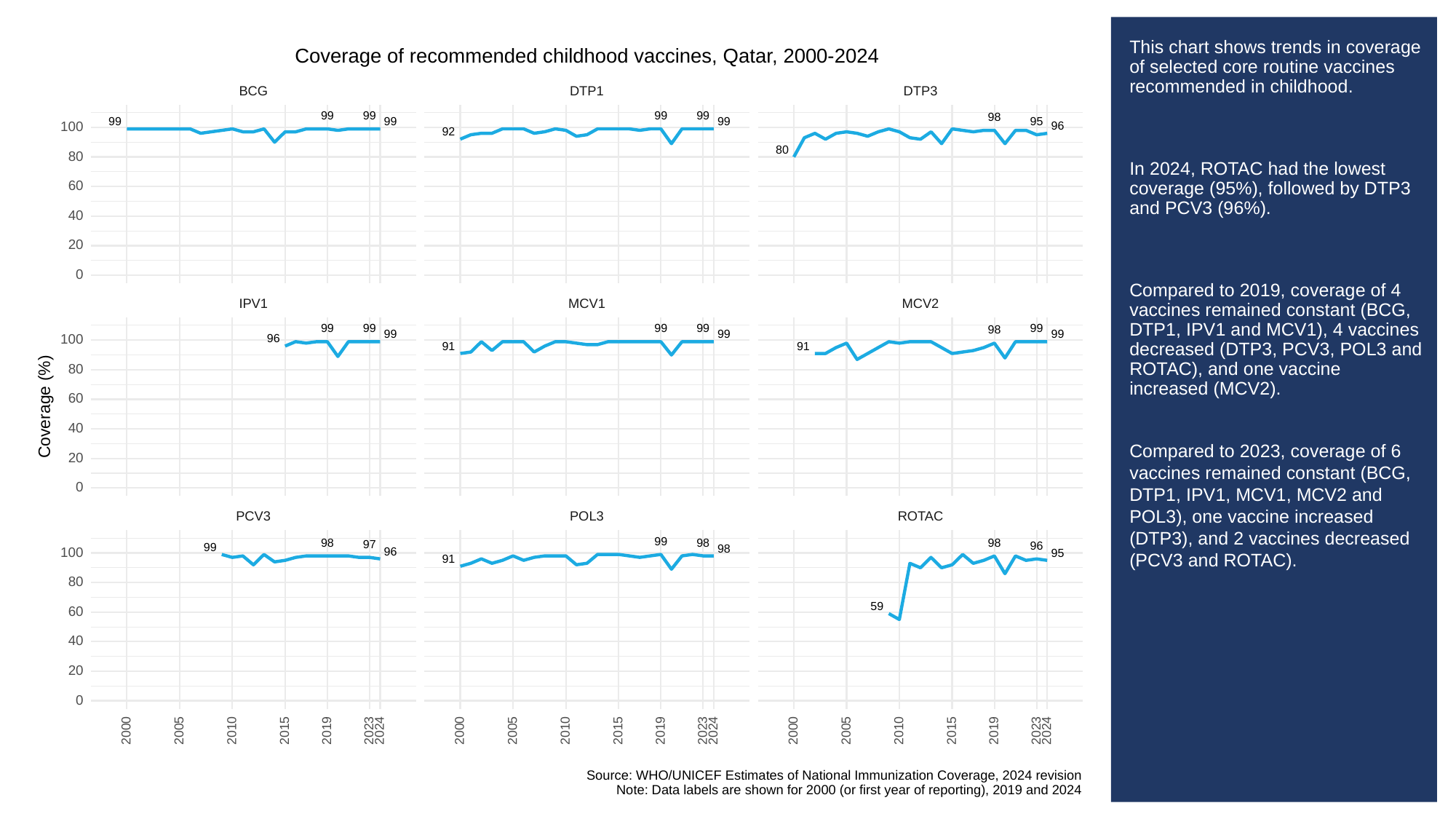

# This chart shows trends in coverage of selected core routine vaccines recommended in childhood.

In 2024, ROTAC had the lowest coverage (95%), followed by DTP3 and PCV3 (96%).

Compared to 2019, coverage of 4 vaccines remained constant (BCG, DTP1, IPV1 and MCV1), 4 vaccines decreased (DTP3, PCV3, POL3 and ROTAC), and one vaccine increased (MCV2).

Compared to 2023, coverage of 6 vaccines remained constant (BCG, DTP1, IPV1, MCV1, MCV2 and POL3), one vaccine increased (DTP3), and 2 vaccines decreased (PCV3 and ROTAC).

Coverage of recommended childhood vaccines, Qatar, 2000-2024
BCG
DTP3
DTP1

99
99
99
99

98
99
99
99
95
96
100

92

80
80

60

40

20

0

MCV1
MCV2
IPV1

99
99
99
99
99

98
99
99
99
96
100

91
91

80

60
Coverage (%)

40

20

0

POL3
PCV3
ROTAC

99

98
98
98
97
96
99
98
96
100
95

91

80

59
60

40

20

0

2023
2023
2023
2000
2005
2010
2015
2019
2024
2000
2005
2010
2015
2019
2024
2000
2005
2010
2015
2019
2024
Source: WHO/UNICEF Estimates of National Immunization Coverage, 2024 revision
Note: Data labels are shown for 2000 (or first year of reporting), 2019 and 2024